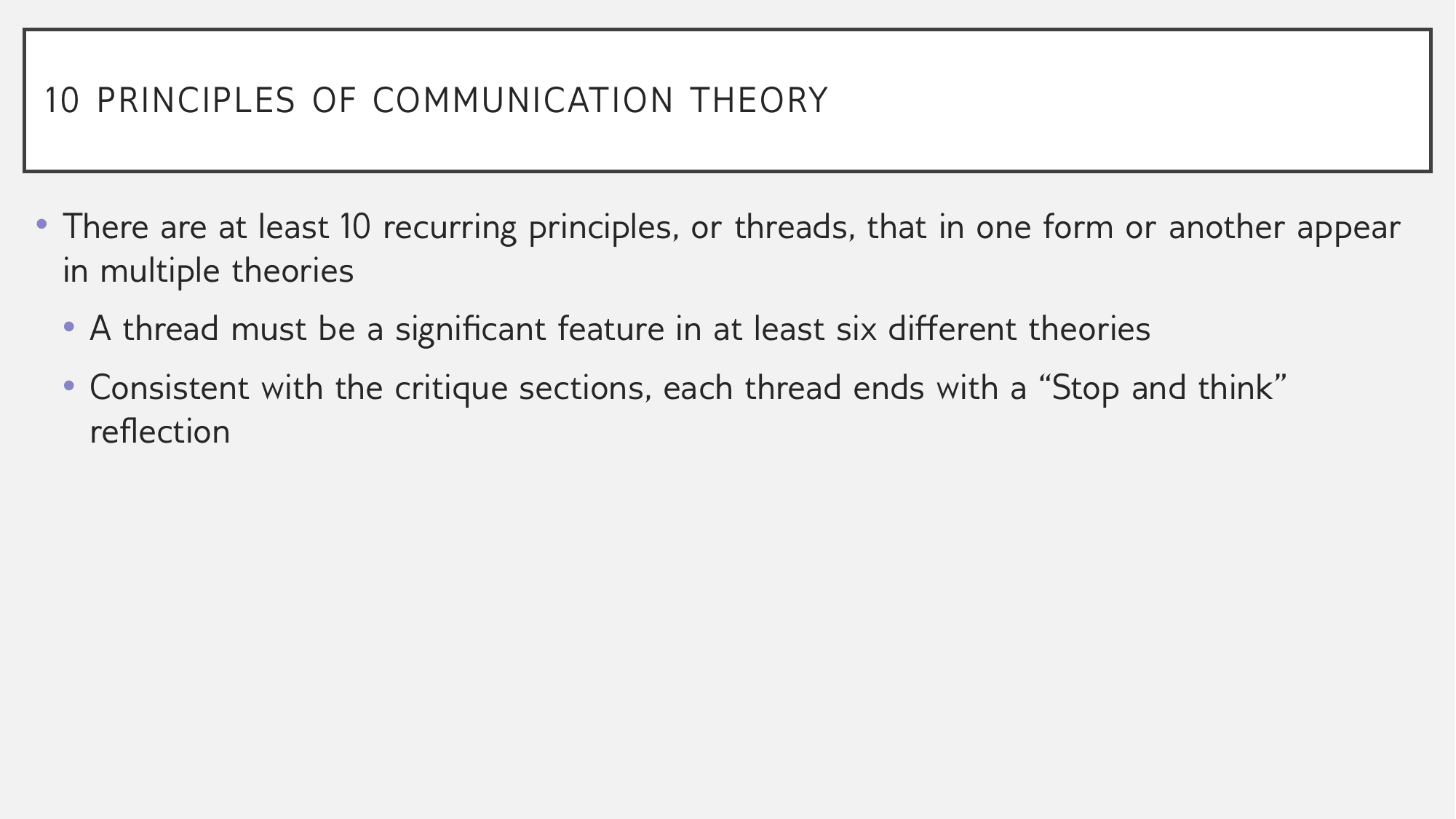

# 10 Principles of Communication Theory
There are at least 10 recurring principles, or threads, that in one form or another appear in multiple theories
A thread must be a significant feature in at least six different theories
Consistent with the critique sections, each thread ends with a “Stop and think” reflection